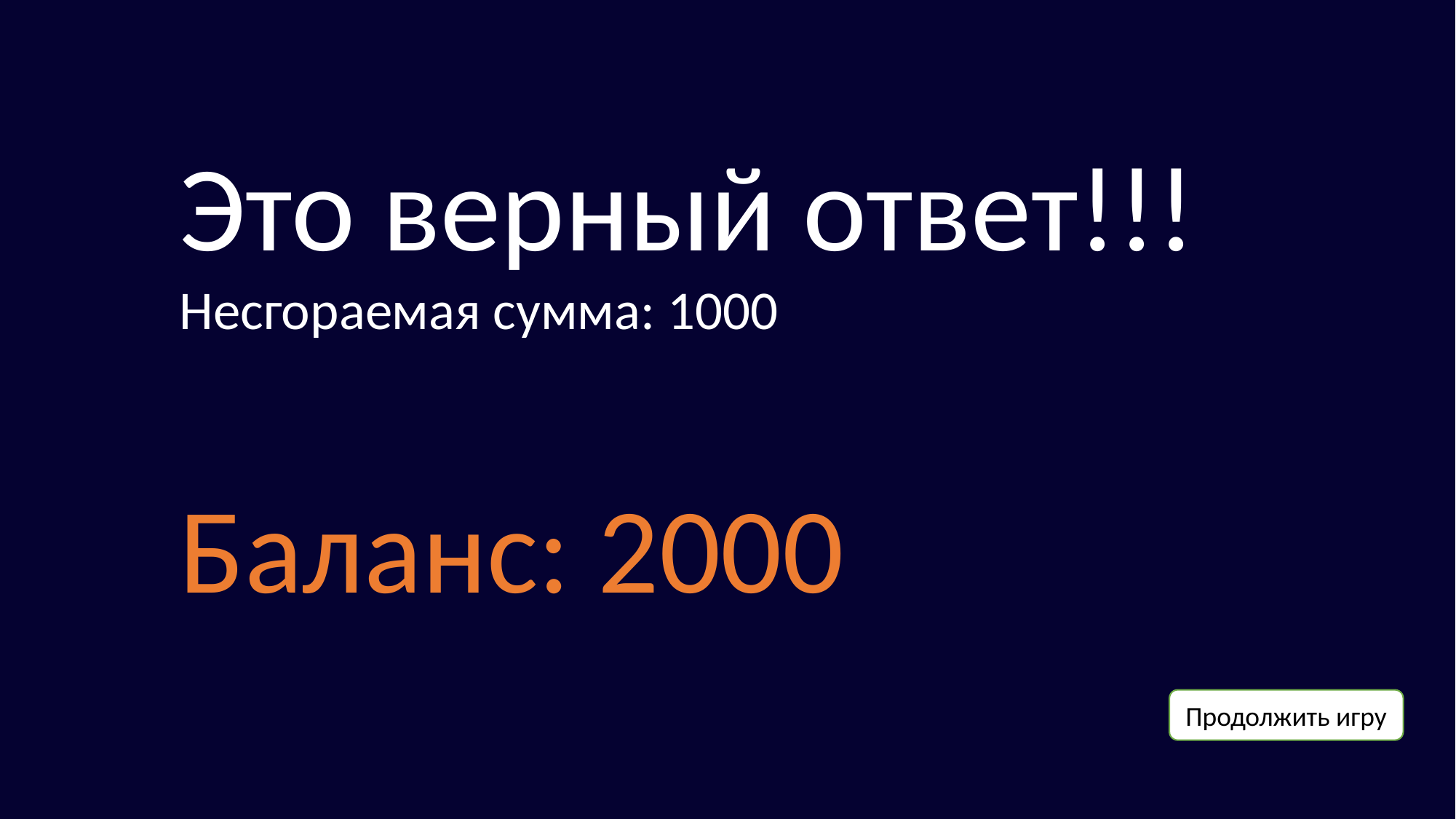

Это верный ответ!!!
Несгораемая сумма: 1000

Баланс: 2000

Продолжить игру